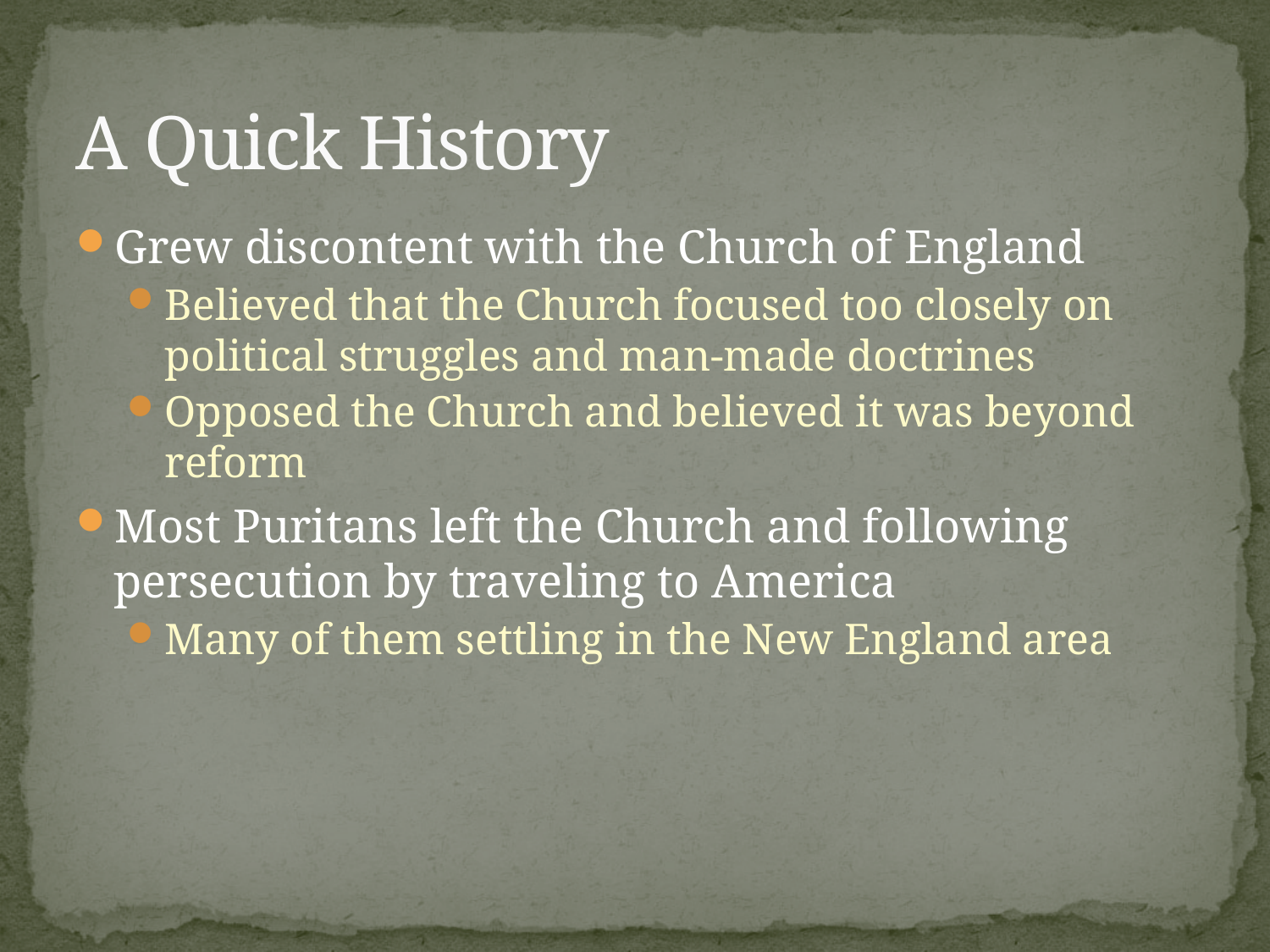

# A Quick History
Grew discontent with the Church of England
Believed that the Church focused too closely on political struggles and man-made doctrines
Opposed the Church and believed it was beyond reform
Most Puritans left the Church and following persecution by traveling to America
Many of them settling in the New England area